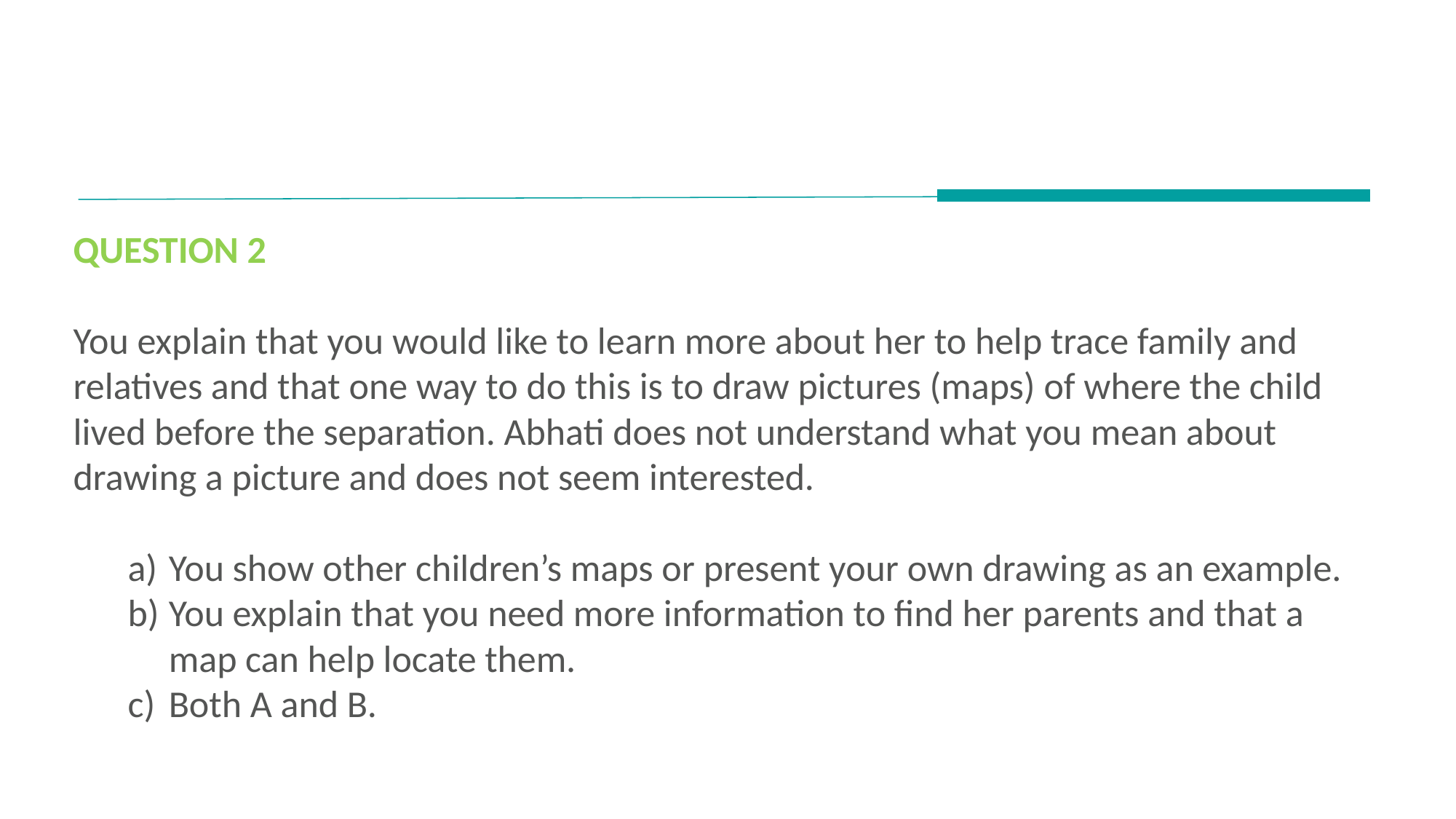

QUESTION 2

You explain that you would like to learn more about her to help trace family and relatives and that one way to do this is to draw pictures (maps) of where the child lived before the separation. Abhati does not understand what you mean about drawing a picture and does not seem interested.
You show other children’s maps or present your own drawing as an example.
You explain that you need more information to find her parents and that a map can help locate them.
Both A and B.